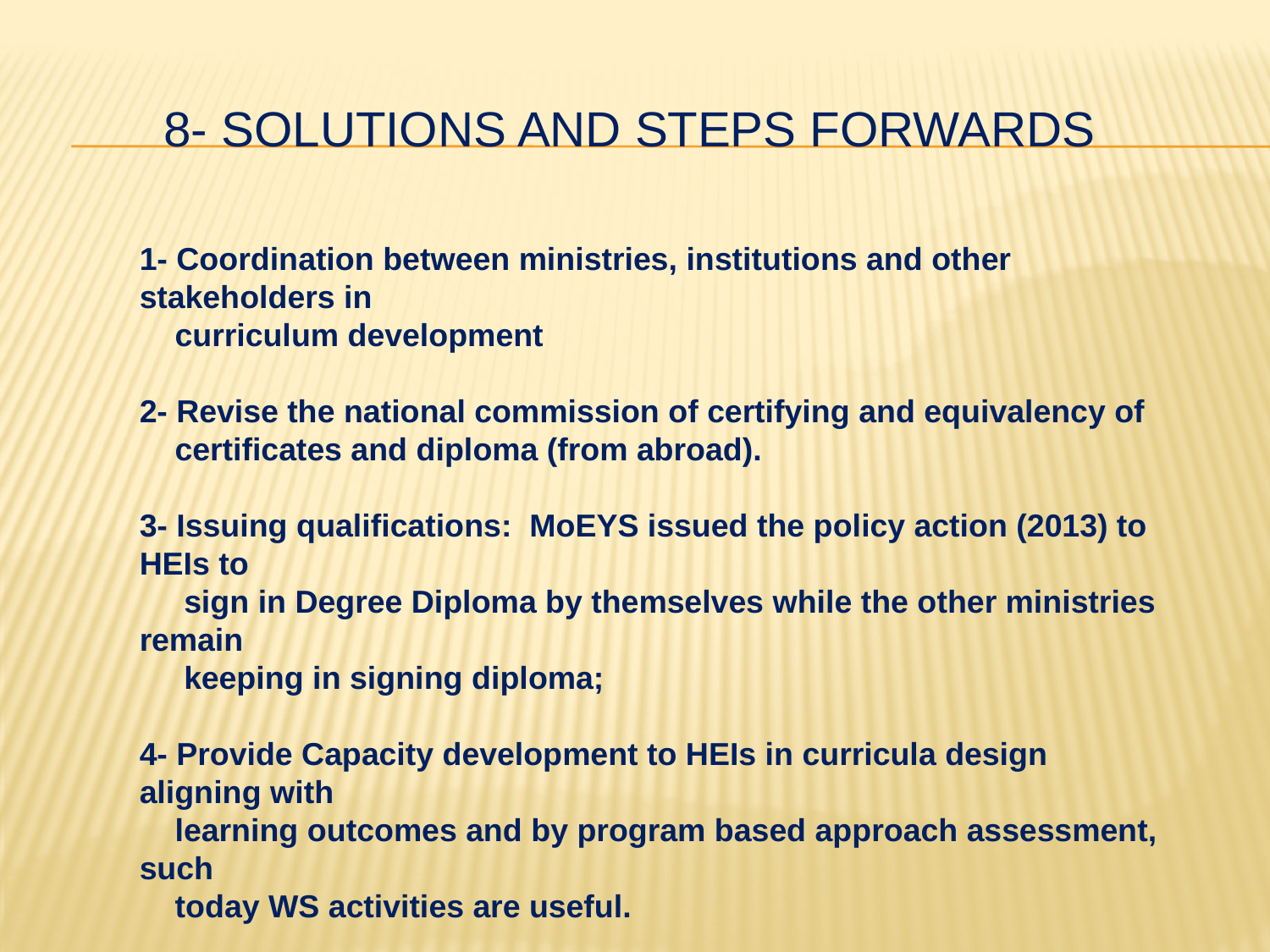

# 8- Solutions and Steps forwards
1- Coordination between ministries, institutions and other stakeholders in
    curriculum development

2- Revise the national commission of certifying and equivalency of
    certificates and diploma (from abroad).

3- Issuing qualifications:  MoEYS issued the policy action (2013) to HEIs to
     sign in Degree Diploma by themselves while the other ministries remain
     keeping in signing diploma;

4- Provide Capacity development to HEIs in curricula design aligning with
    learning outcomes and by program based approach assessment, such
    today WS activities are useful.

5- MoEYS continue to managing and monitoring the NQFC through
    curriculum  design/development by HEIs in the alignment with the NQFC